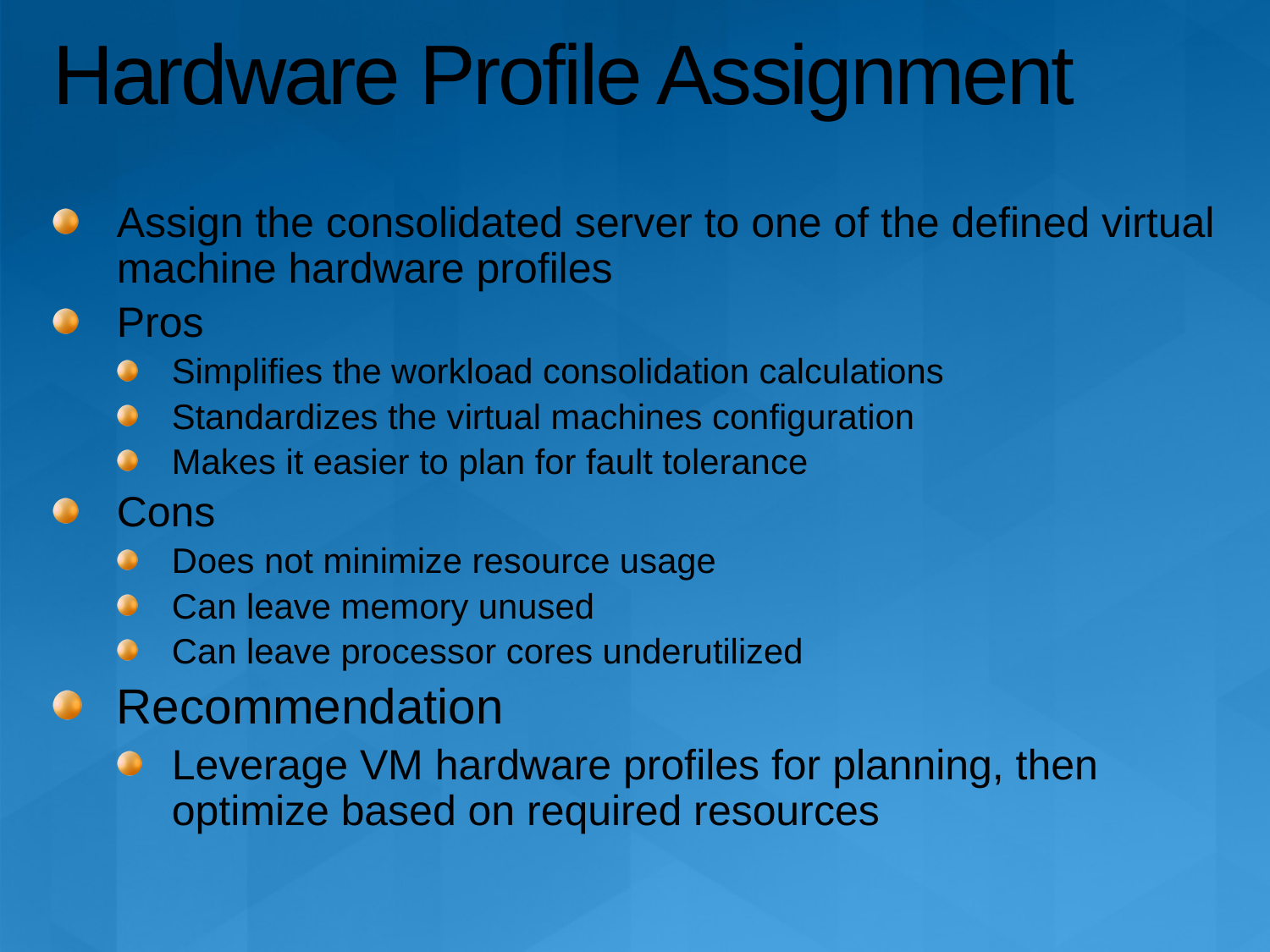

# Hardware Profile Assignment
Assign the consolidated server to one of the defined virtual machine hardware profiles
Pros
Simplifies the workload consolidation calculations
Standardizes the virtual machines configuration
Makes it easier to plan for fault tolerance
Cons
Does not minimize resource usage
Can leave memory unused
Can leave processor cores underutilized
Recommendation
Leverage VM hardware profiles for planning, then optimize based on required resources